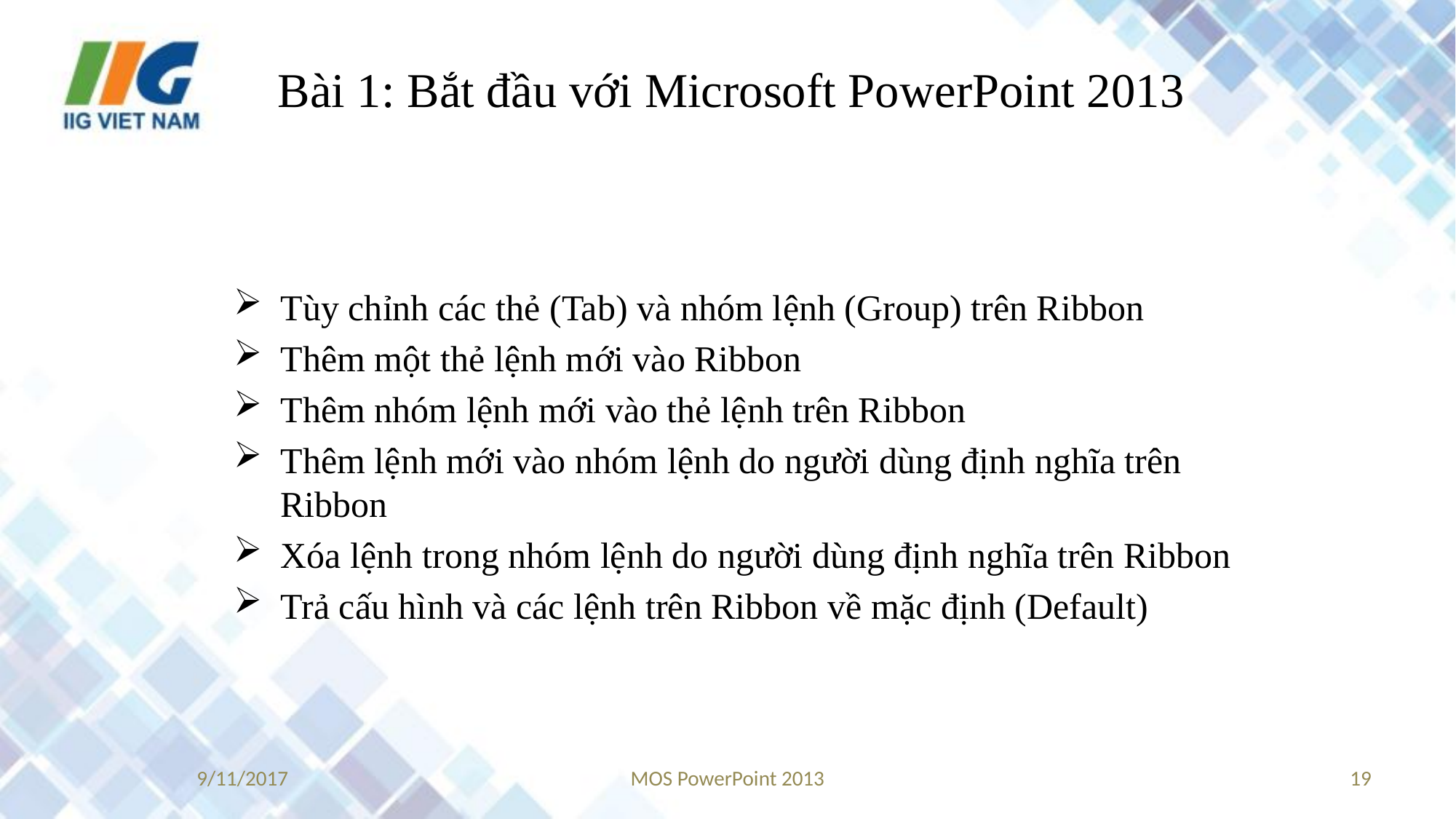

# Bài 1: Bắt đầu với Microsoft PowerPoint 2013
Tùy chỉnh các thẻ (Tab) và nhóm lệnh (Group) trên Ribbon
Thêm một thẻ lệnh mới vào Ribbon
Thêm nhóm lệnh mới vào thẻ lệnh trên Ribbon
Thêm lệnh mới vào nhóm lệnh do người dùng định nghĩa trên Ribbon
Xóa lệnh trong nhóm lệnh do người dùng định nghĩa trên Ribbon
Trả cấu hình và các lệnh trên Ribbon về mặc định (Default)
9/11/2017
MOS PowerPoint 2013
19